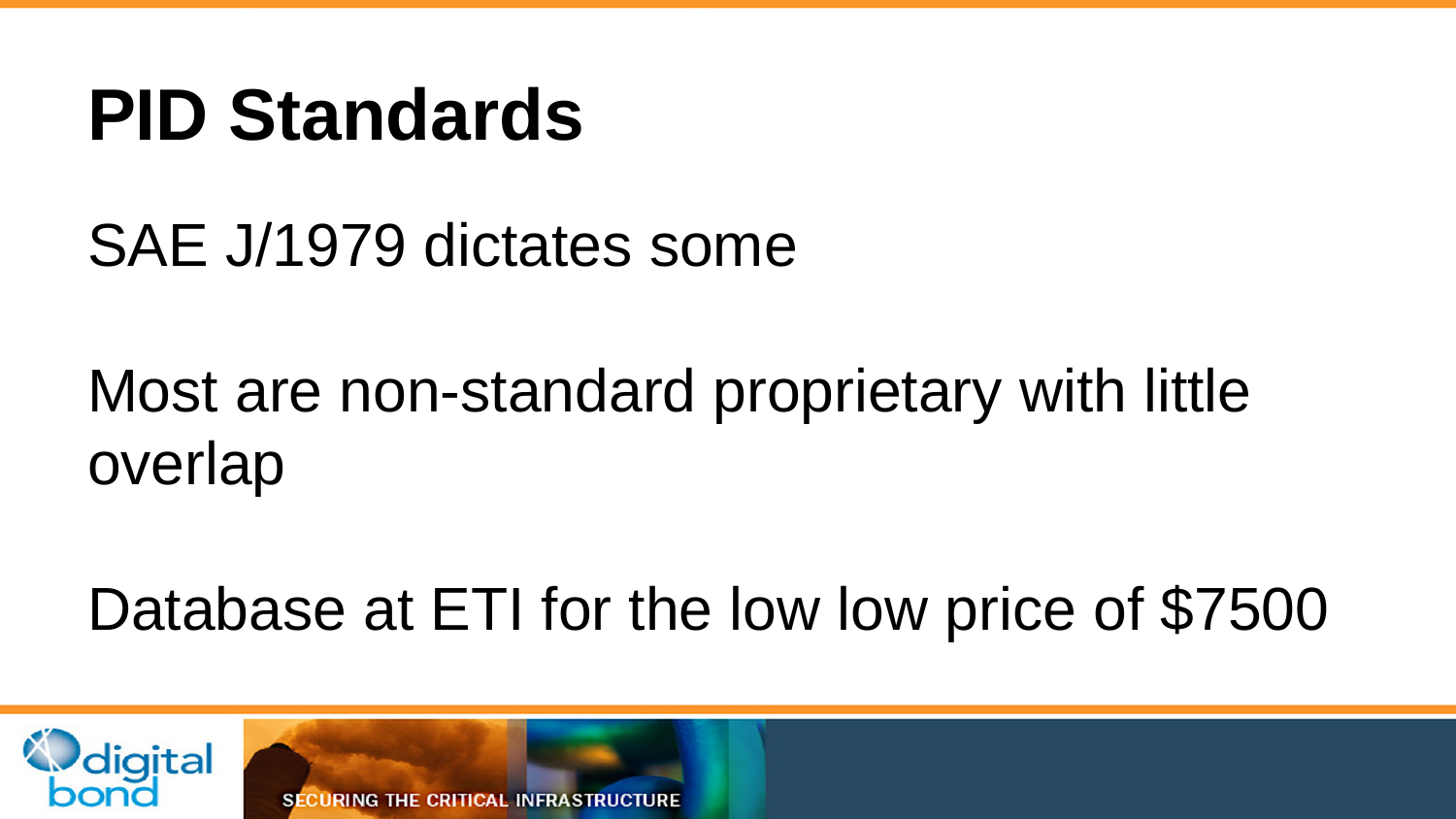

# PID Standards
SAE J/1979 dictates some

Most are non-standard proprietary with little overlap

Database at ETI for the low low price of $7500